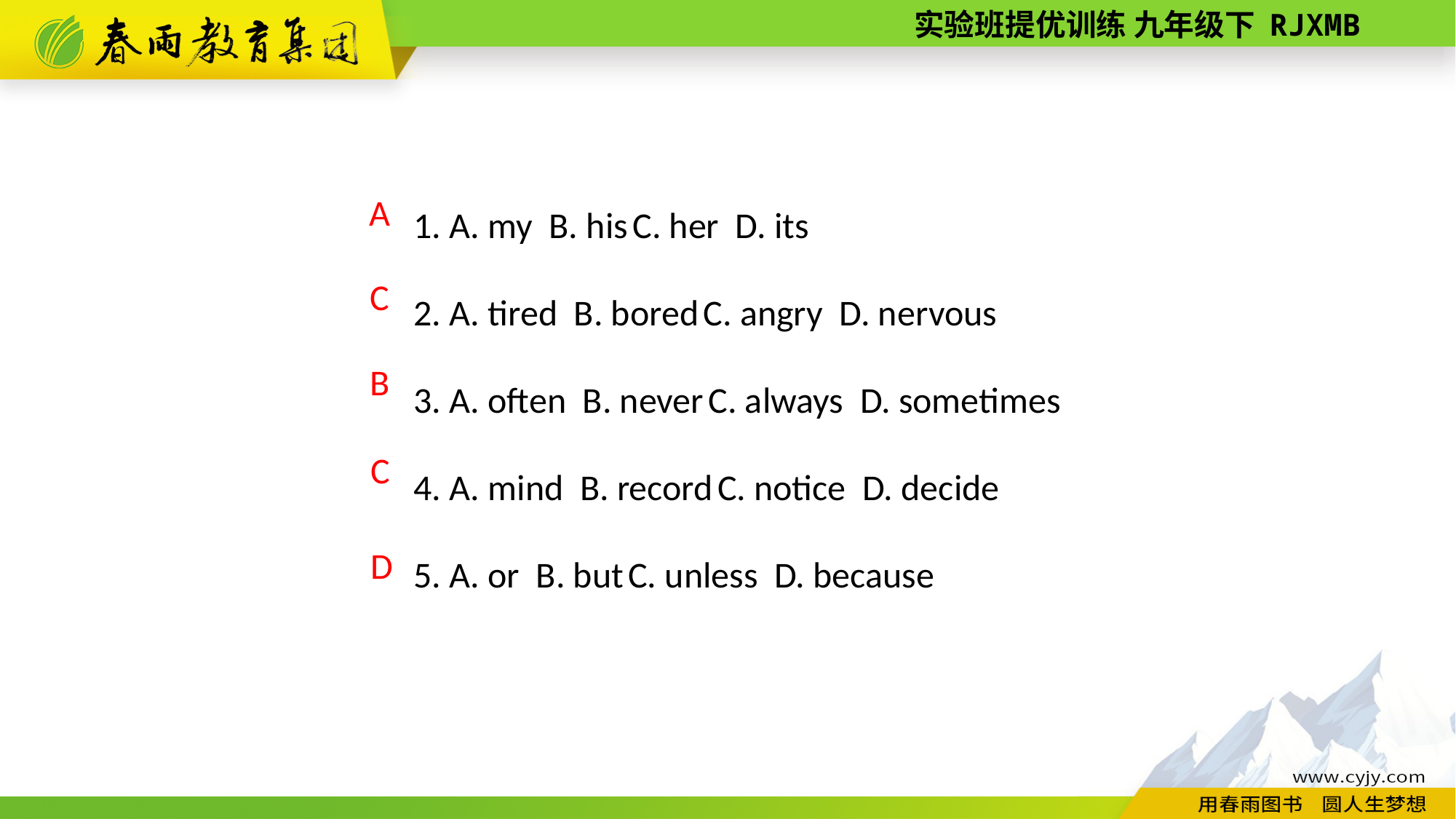

1. A. my  B. his C. her  D. its
2. A. tired  B. bored C. angry  D. nervous
3. A. often  B. never C. always  D. sometimes
4. A. mind  B. record C. notice  D. decide
5. A. or  B. but C. unless  D. because
A
C
B
C
D